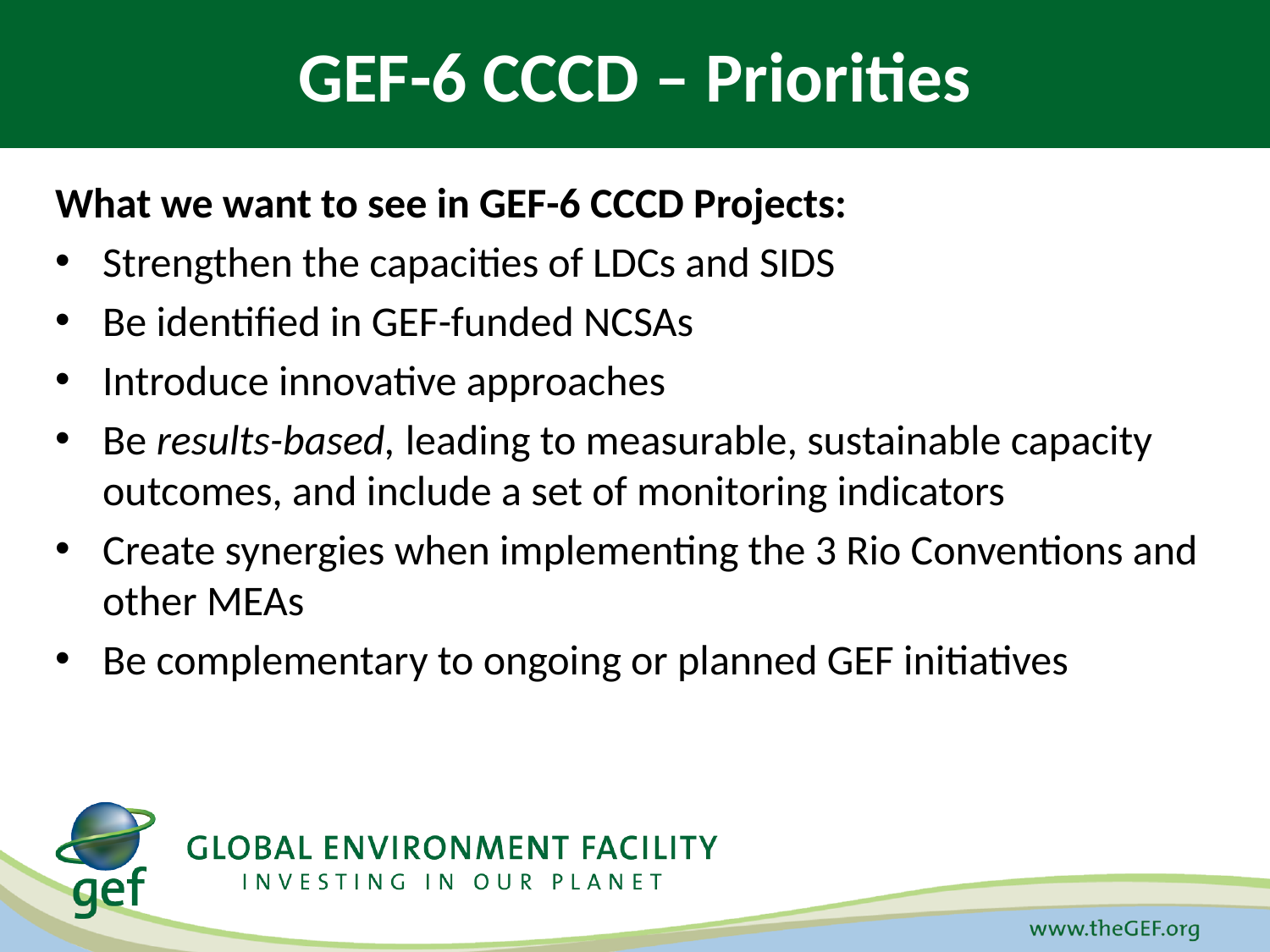

GEF-6 CCCD – Priorities
What we want to see in GEF-6 CCCD Projects:
Strengthen the capacities of LDCs and SIDS
Be identified in GEF-funded NCSAs
Introduce innovative approaches
Be results-based, leading to measurable, sustainable capacity outcomes, and include a set of monitoring indicators
Create synergies when implementing the 3 Rio Conventions and other MEAs
Be complementary to ongoing or planned GEF initiatives